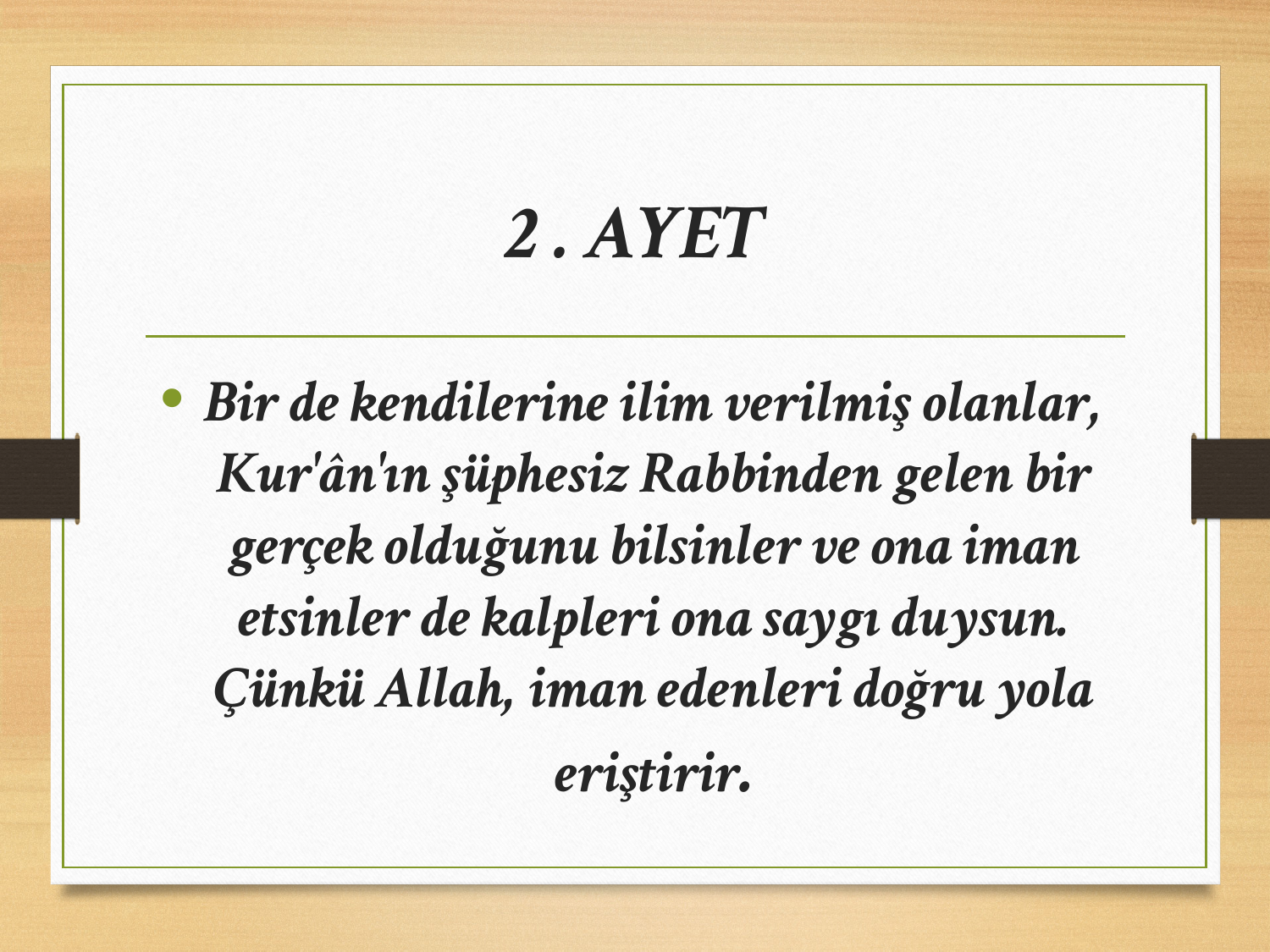

# 2 . AYET
Bir de kendilerine ilim verilmiş olanlar, Kur'ân'ın şüphesiz Rabbinden gelen bir gerçek olduğunu bilsinler ve ona iman etsinler de kalpleri ona saygı duysun. Çünkü Allah, iman edenleri doğru yola eriştirir.